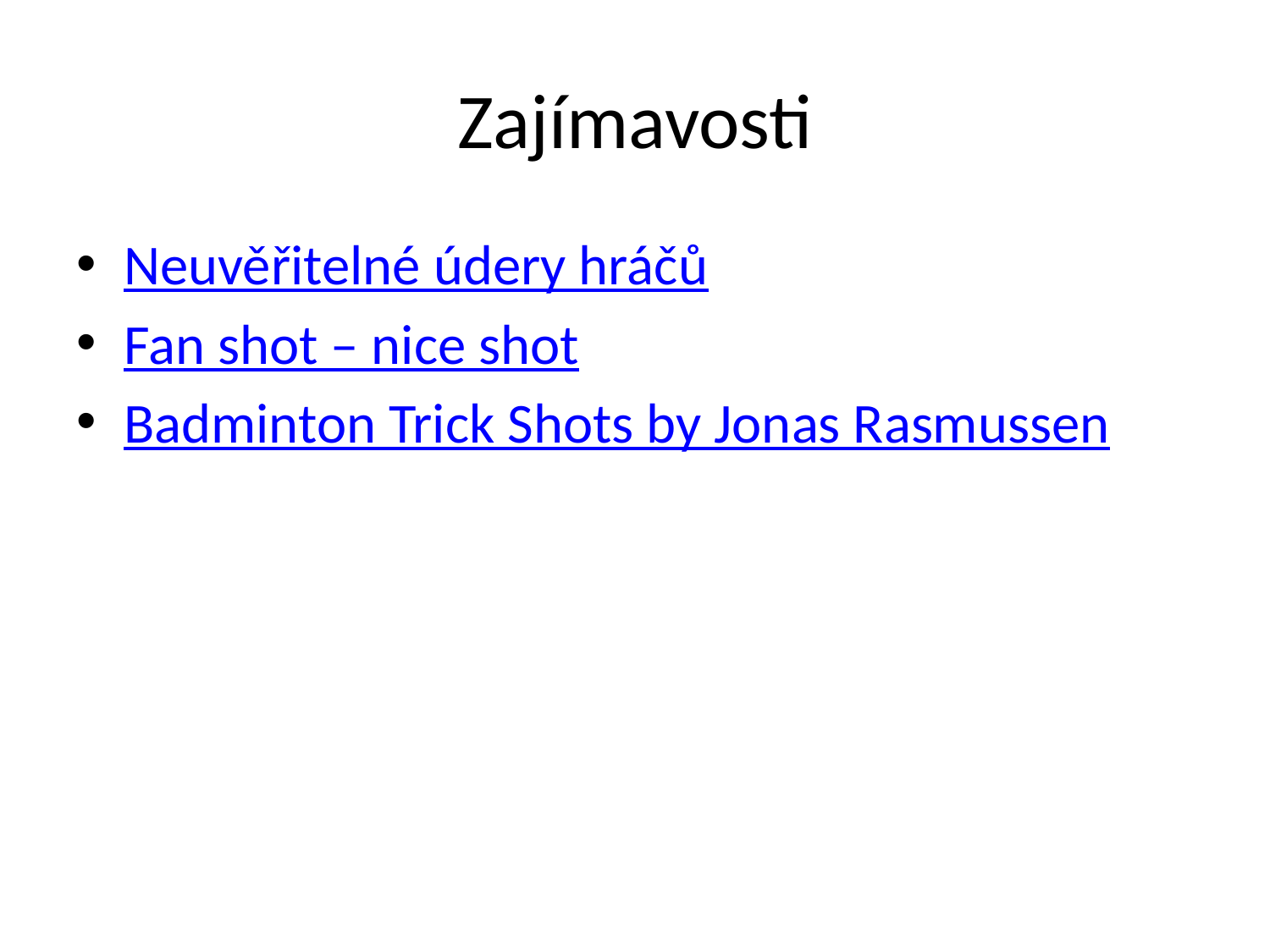

# Zajímavosti
Neuvěřitelné údery hráčů
Fan shot – nice shot
Badminton Trick Shots by Jonas Rasmussen